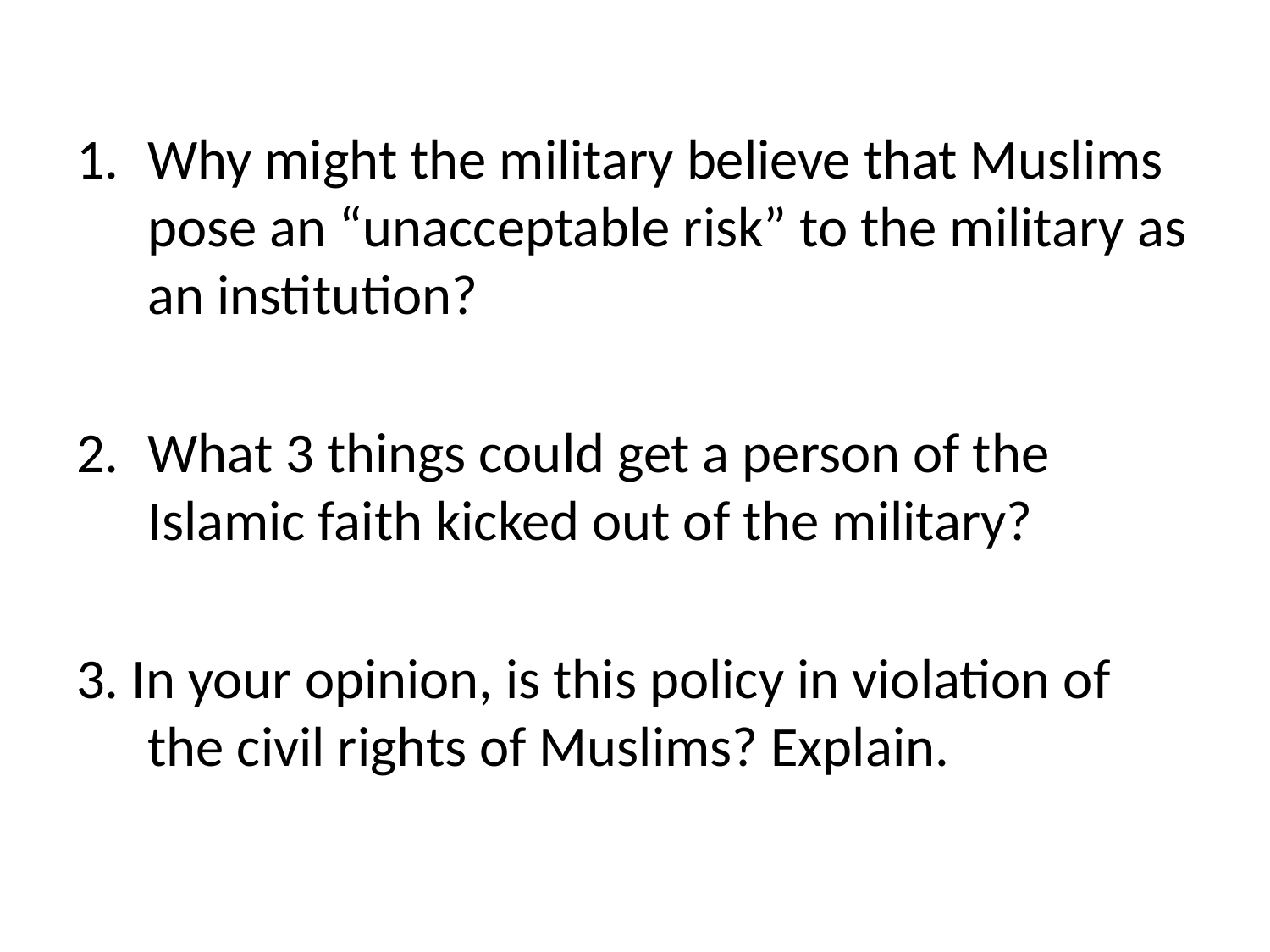

Why might the military believe that Muslims pose an “unacceptable risk” to the military as an institution?

What 3 things could get a person of the Islamic faith kicked out of the military?

3. In your opinion, is this policy in violation of the civil rights of Muslims? Explain.